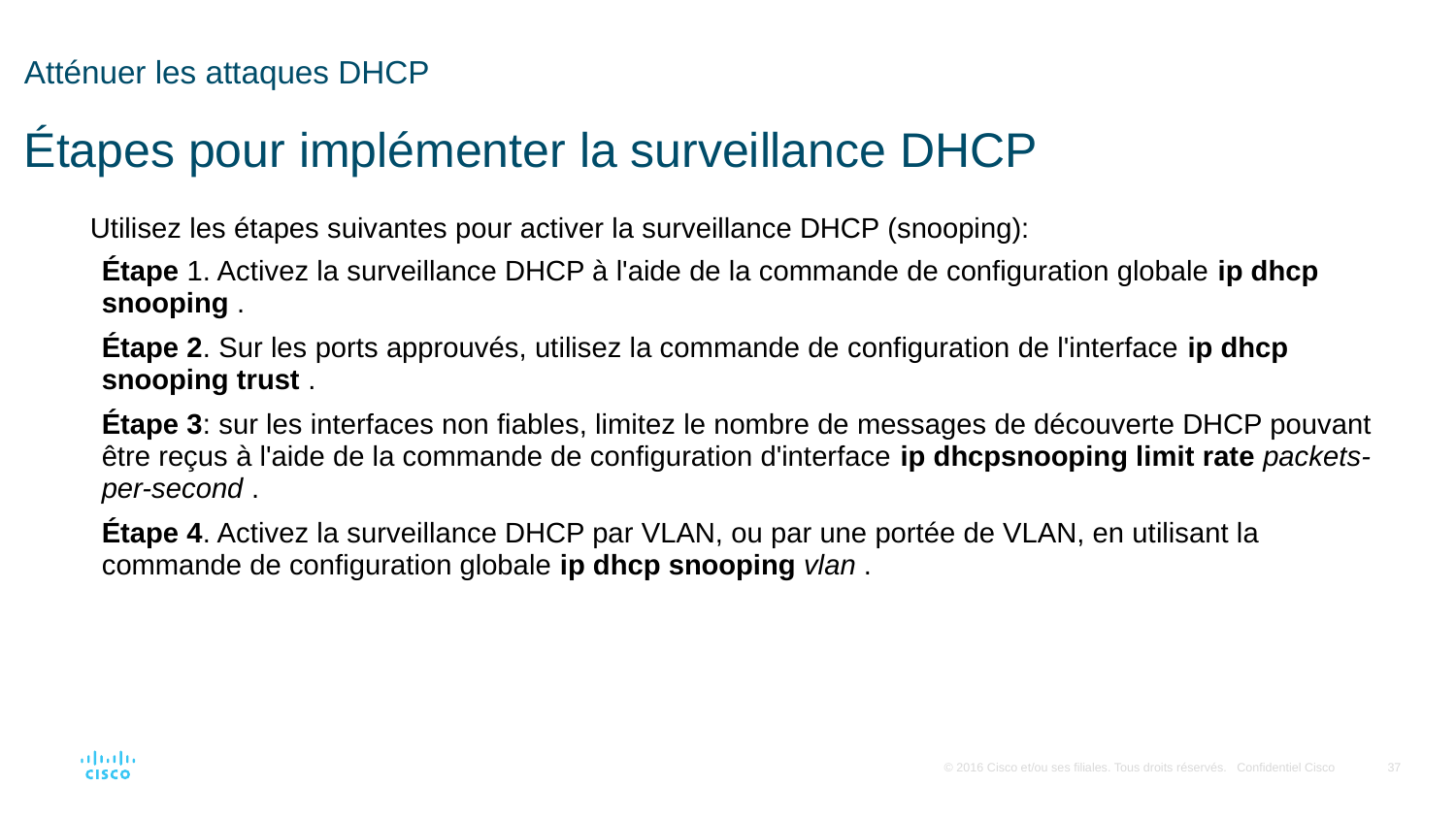

# Atténuer les attaques DHCP Étapes pour implémenter la surveillance DHCP
Utilisez les étapes suivantes pour activer la surveillance DHCP (snooping):
Étape 1. Activez la surveillance DHCP à l'aide de la commande de configuration globale ip dhcp snooping .
Étape 2. Sur les ports approuvés, utilisez la commande de configuration de l'interface ip dhcp snooping trust .
Étape 3: sur les interfaces non fiables, limitez le nombre de messages de découverte DHCP pouvant être reçus à l'aide de la commande de configuration d'interface ip dhcpsnooping limit rate packets-per-second .
Étape 4. Activez la surveillance DHCP par VLAN, ou par une portée de VLAN, en utilisant la commande de configuration globale ip dhcp snooping vlan .